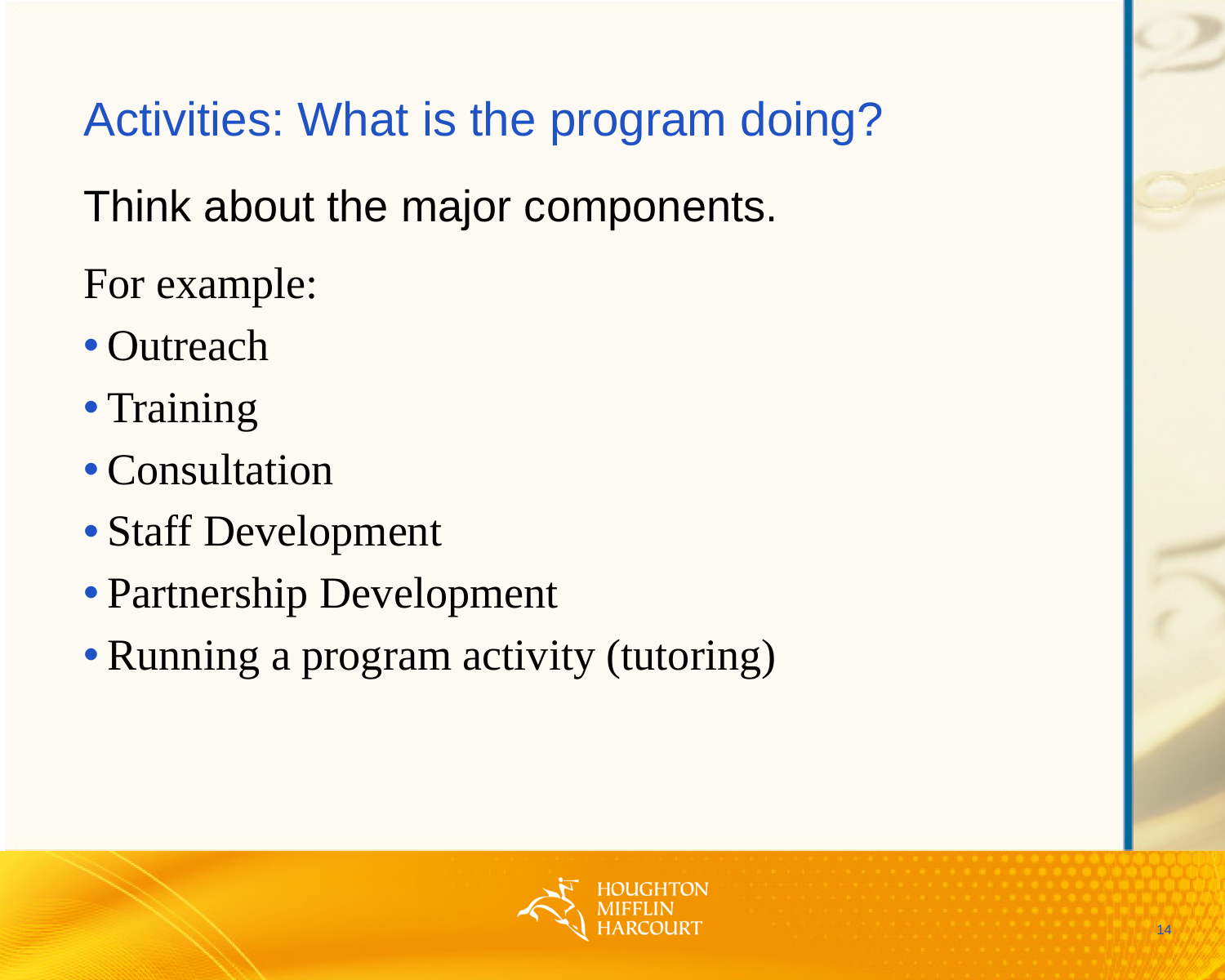

Activities: What is the program doing?

Think about the major components.
For example:
Outreach
Training
Consultation
Staff Development
Partnership Development
Running a program activity (tutoring)

14